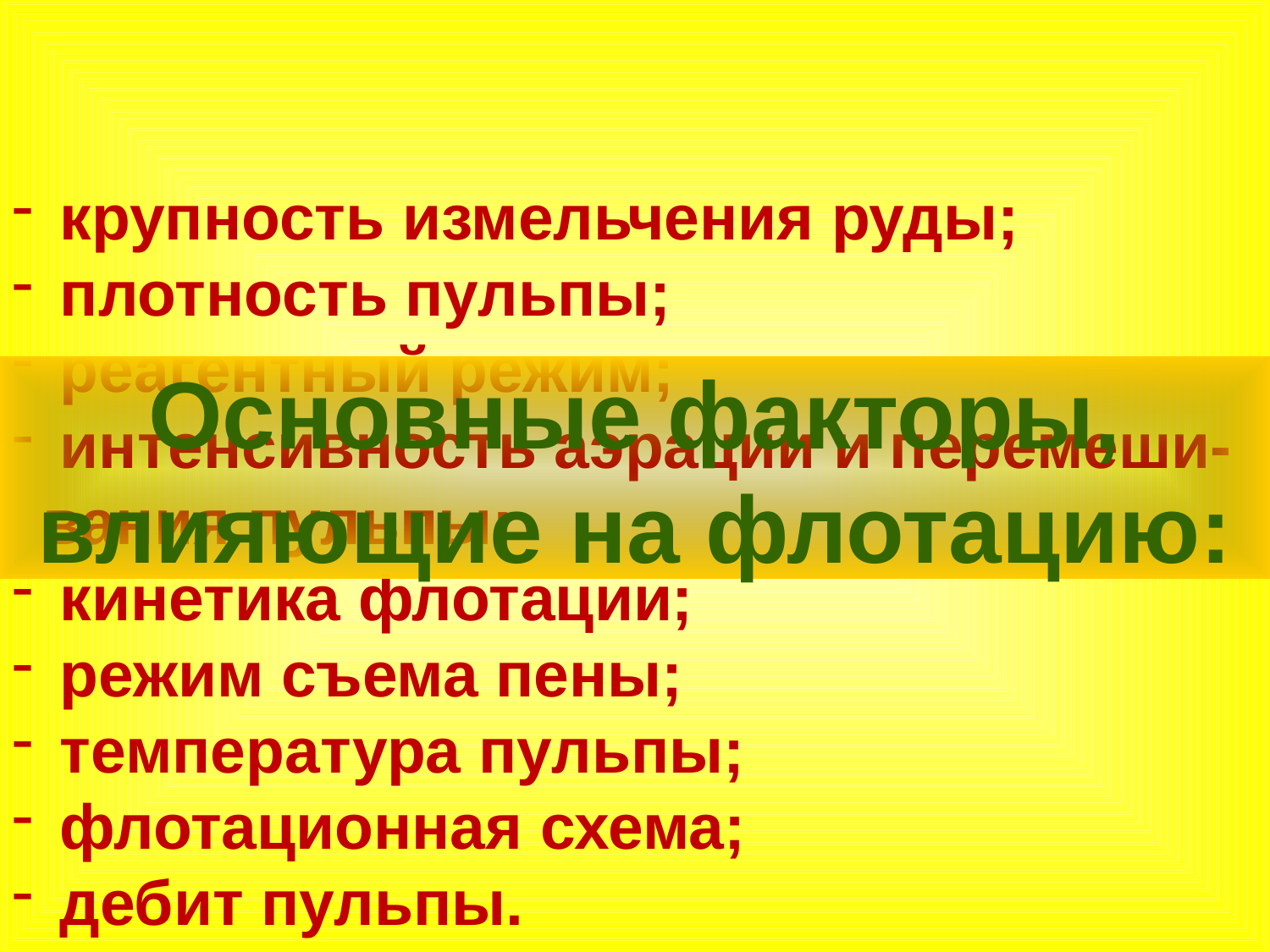

крупность измельчения руды;
 плотность пульпы;
 реагентный режим;
 интенсивность аэрации и перемеши-вания пульпы;
 кинетика флотации;
 режим съема пены;
 температура пульпы;
 флотационная схема;
 дебит пульпы.
# Основные факторы, влияющие на флотацию: